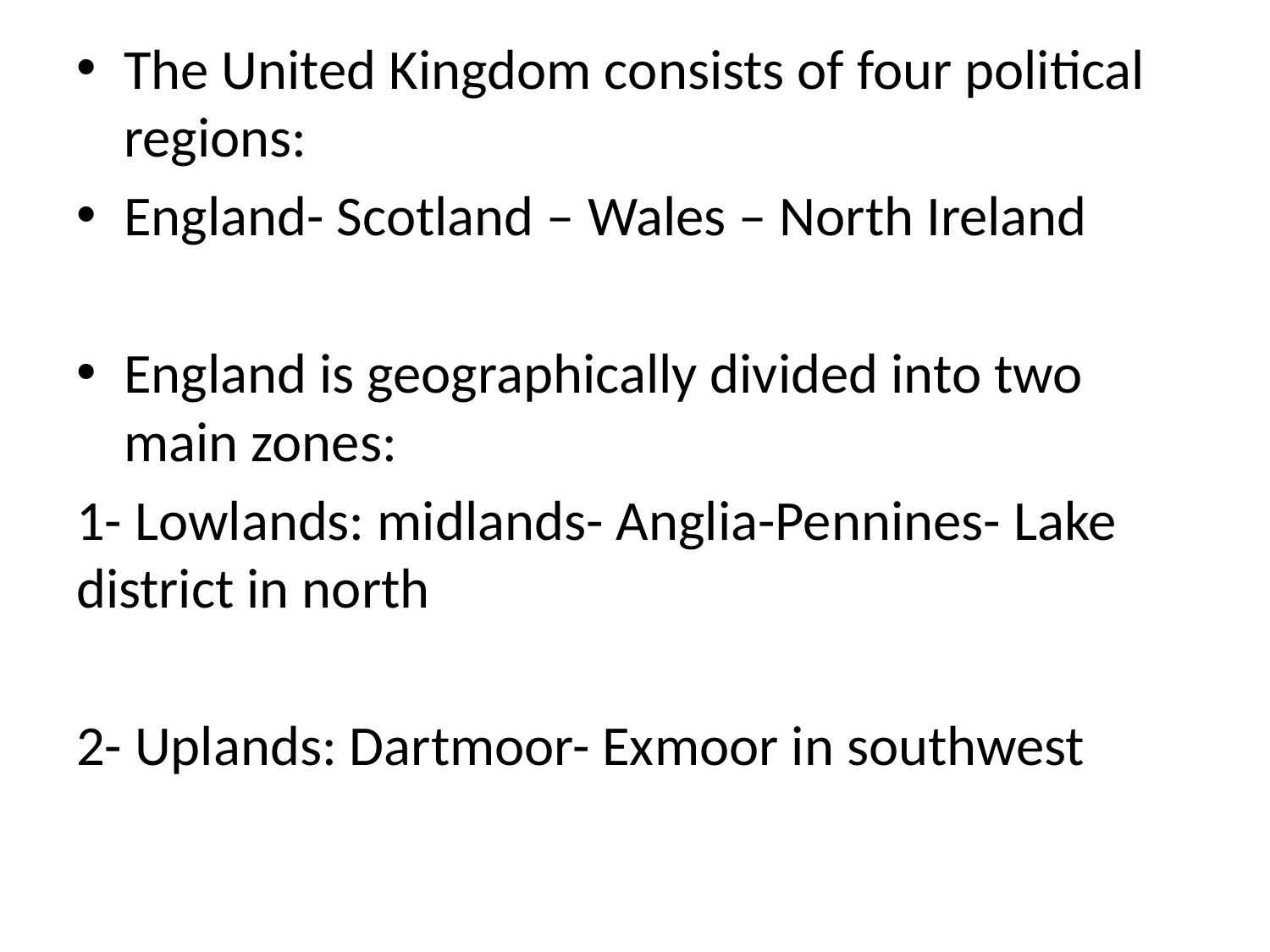

The United Kingdom consists of four political regions:
England- Scotland – Wales – North Ireland

England is geographically divided into two main zones:
1- Lowlands: midlands- Anglia-Pennines- Lake district in north

2- Uplands: Dartmoor- Exmoor in southwest